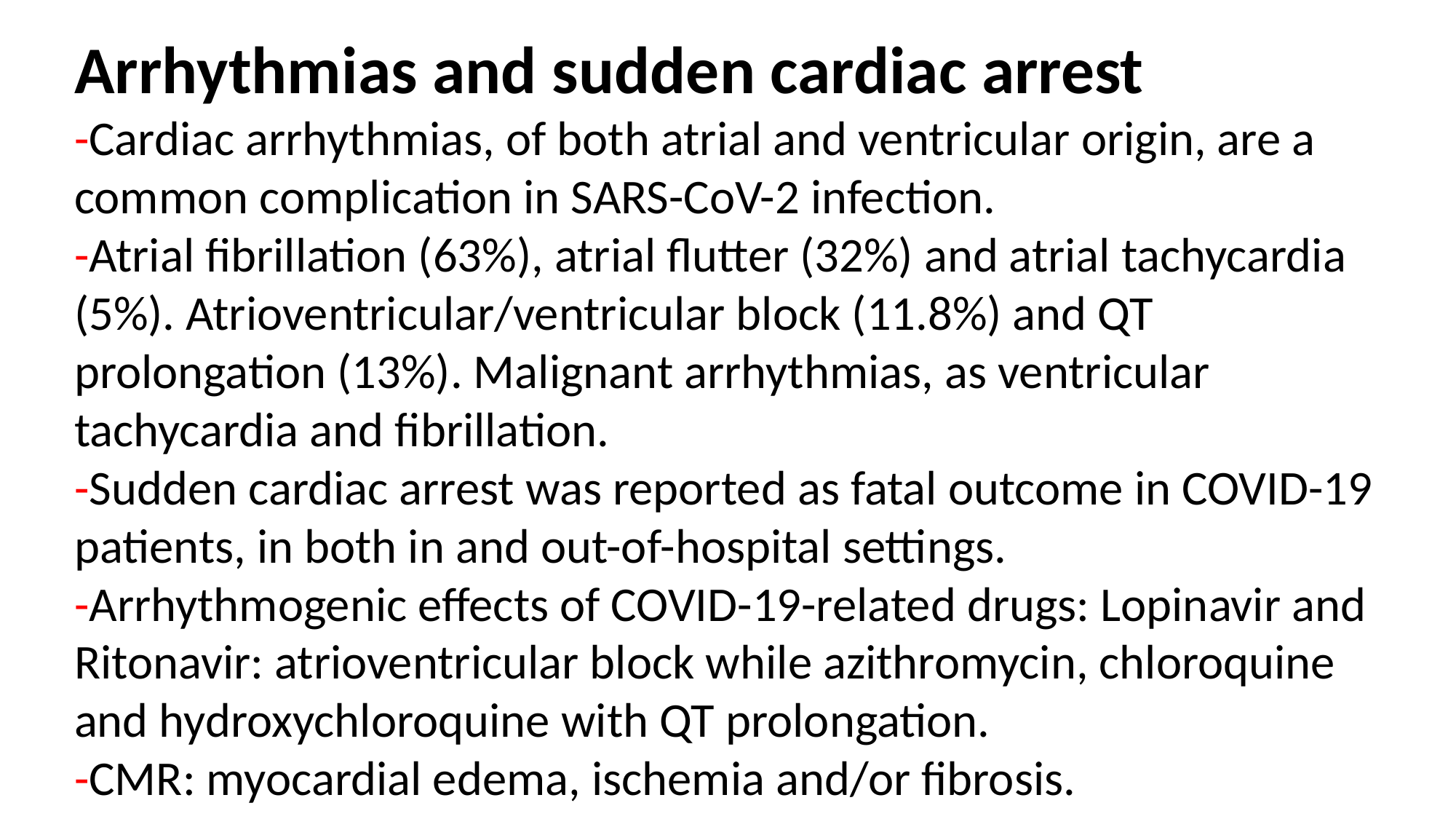

Arrhythmias and sudden cardiac arrest
-Cardiac arrhythmias, of both atrial and ventricular origin, are a common complication in SARS-CoV-2 infection.
-Atrial fibrillation (63%), atrial flutter (32%) and atrial tachycardia (5%). Atrioventricular/ventricular block (11.8%) and QT prolongation (13%). Malignant arrhythmias, as ventricular tachycardia and fibrillation.
-Sudden cardiac arrest was reported as fatal outcome in COVID-19 patients, in both in and out-of-hospital settings.
-Arrhythmogenic effects of COVID-19-related drugs: Lopinavir and Ritonavir: atrioventricular block while azithromycin, chloroquine and hydroxychloroquine with QT prolongation.
-CMR: myocardial edema, ischemia and/or fibrosis.